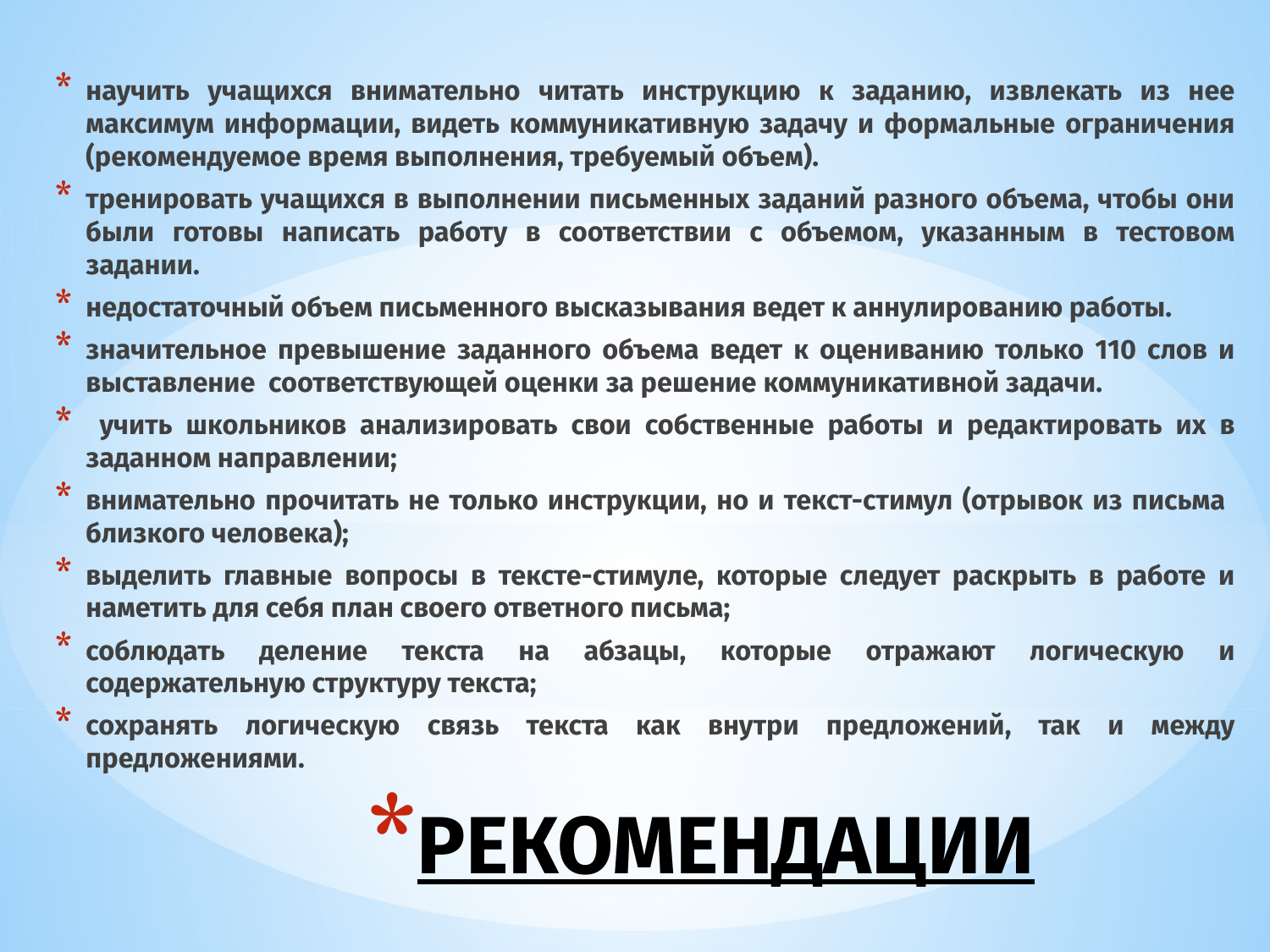

научить учащихся внимательно читать инструкцию к заданию, извлекать из нее максимум информации, видеть коммуникативную задачу и формальные ограничения (рекомендуемое время выполнения, требуемый объем).
тренировать учащихся в выполнении письменных заданий разного объема, чтобы они были готовы написать работу в соответствии с объемом, указанным в тестовом задании.
недостаточный объем письменного высказывания ведет к аннулированию работы.
значительное превышение заданного объема ведет к оцениванию только 110 слов и выставление  соответствующей оценки за решение коммуникативной задачи.
 учить школьников анализировать свои собственные работы и редактировать их в заданном направлении;
внимательно прочитать не только инструкции, но и текст-стимул (отрывок из письма  близкого человека);
выделить главные вопросы в тексте-стимуле, которые следует раскрыть в работе и наметить для себя план своего ответного письма;
соблюдать деление текста на абзацы, которые отражают логическую и содержательную структуру текста;
сохранять логическую связь текста как внутри предложений, так и между предложениями.

# РЕКОМЕНДАЦИИ